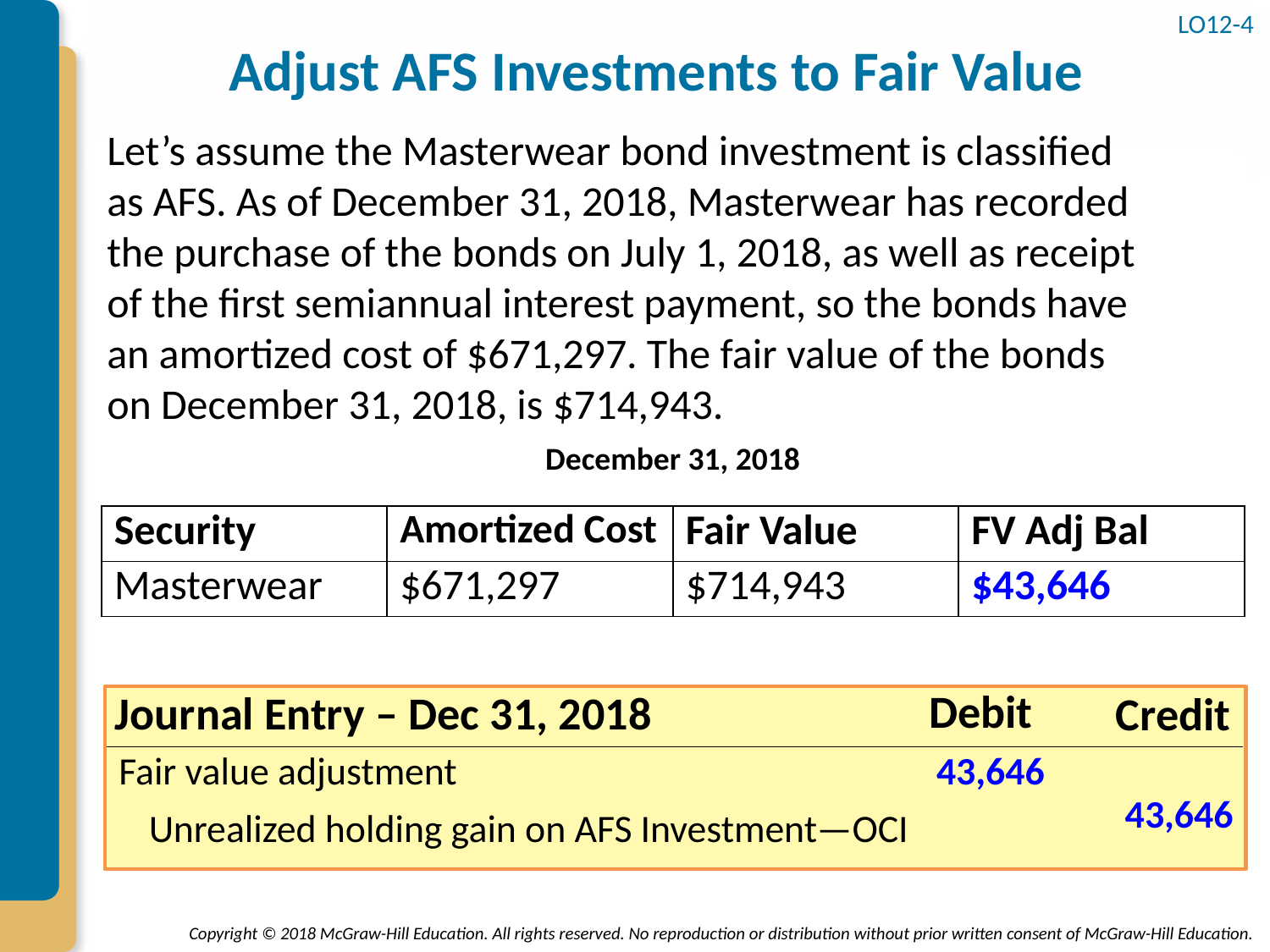

LO12-4
# Adjust AFS Investments to Fair Value
Let’s assume the Masterwear bond investment is classified as AFS. As of December 31, 2018, Masterwear has recorded the purchase of the bonds on July 1, 2018, as well as receipt of the first semiannual interest payment, so the bonds have an amortized cost of $671,297. The fair value of the bonds on December 31, 2018, is $714,943.
December 31, 2018
| Security | Amortized Cost | Fair Value | FV Adj Bal |
| --- | --- | --- | --- |
| Masterwear | $671,297 | $714,943 | $43,646 |
Debit
Journal Entry – Dec 31, 2018
Credit

Fair value adjustment
43,646
43,646
Unrealized holding gain on AFS Investment—OCI